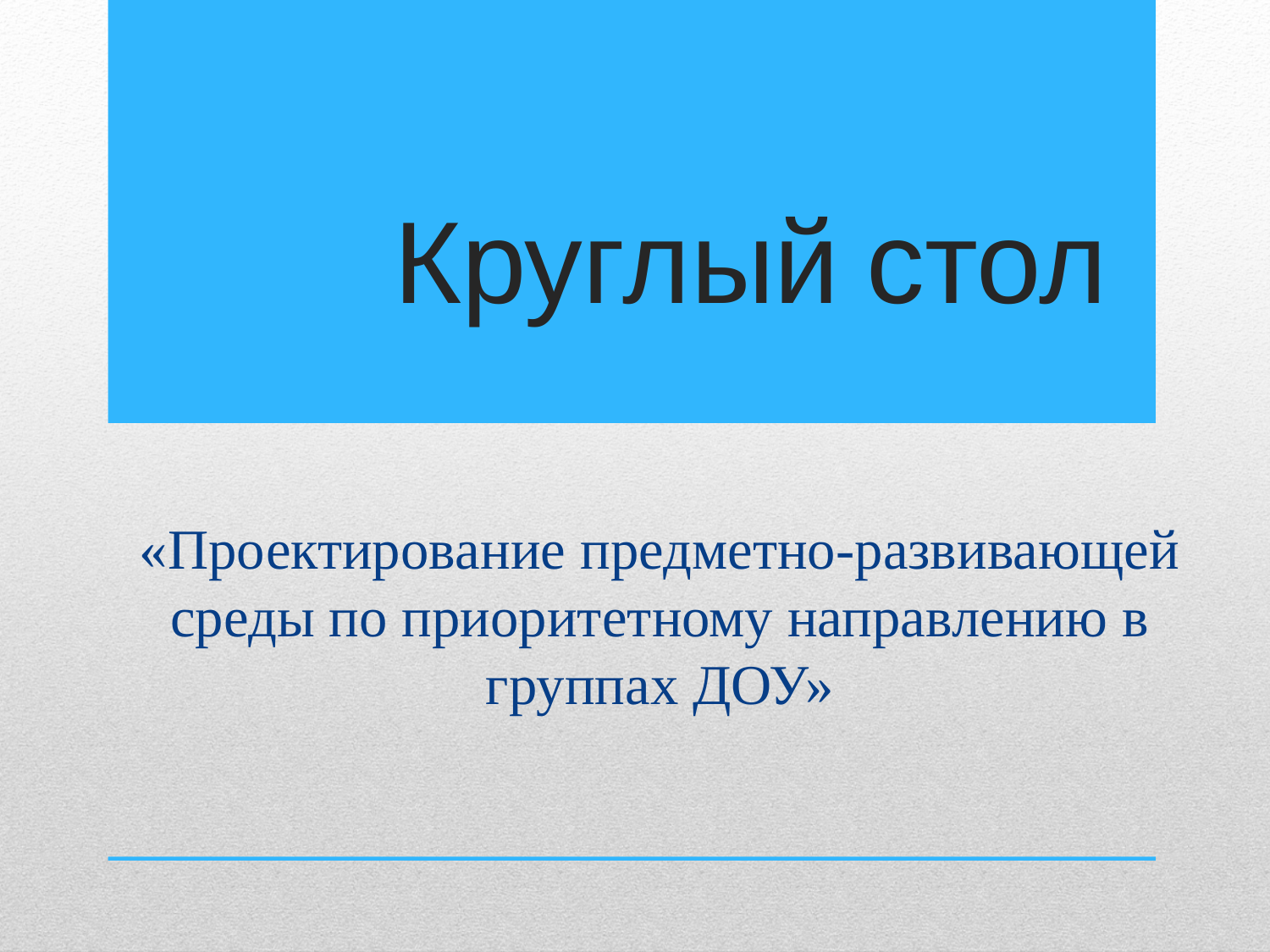

# Круглый стол
«Проектирование предметно-развивающей среды по приоритетному направлению в группах ДОУ»